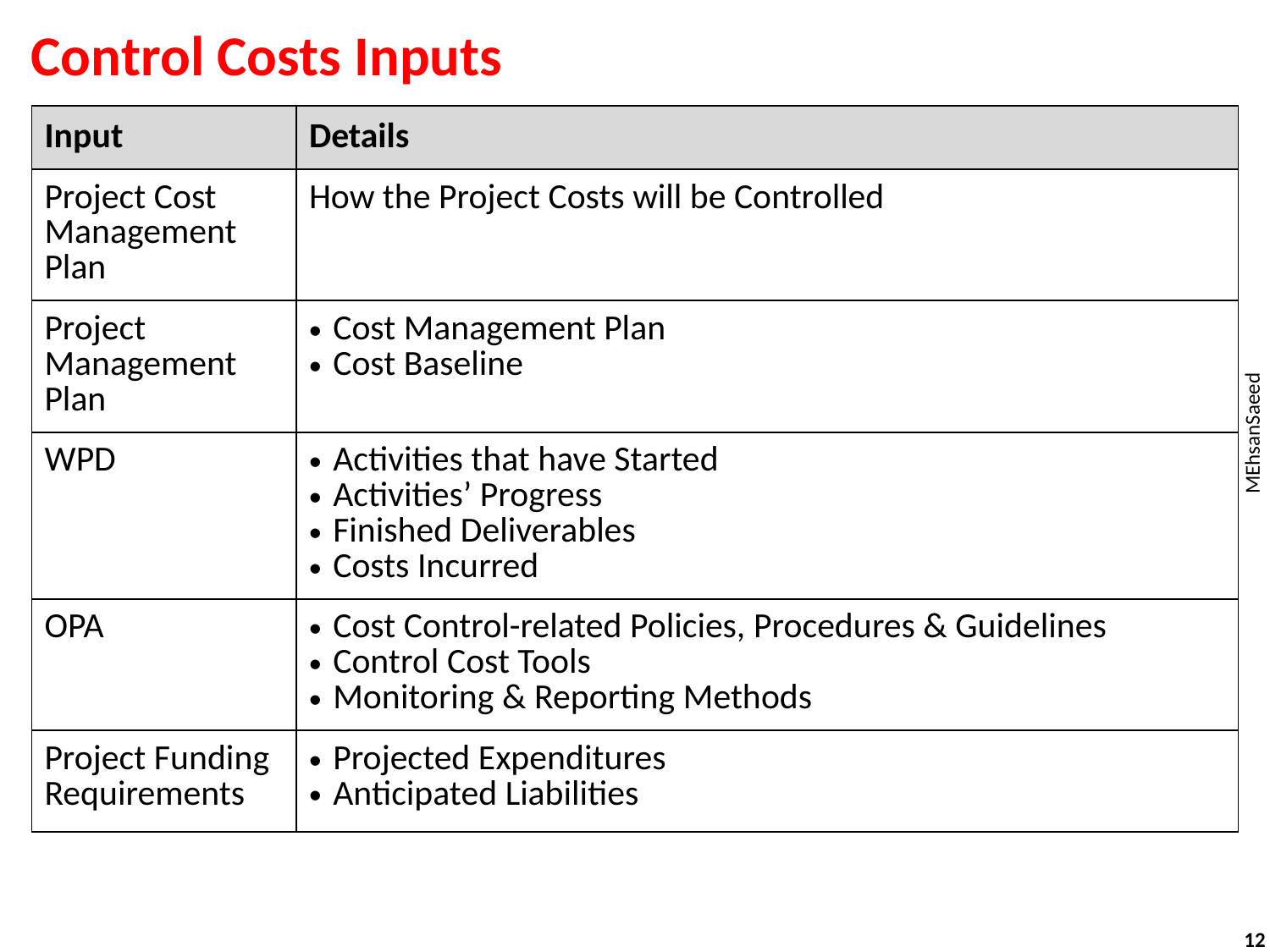

# Control Costs Inputs
| Input | Details |
| --- | --- |
| Project Cost Management Plan | How the Project Costs will be Controlled |
| Project Management Plan | Cost Management Plan Cost Baseline |
| WPD | Activities that have Started Activities’ Progress Finished Deliverables Costs Incurred |
| OPA | Cost Control-related Policies, Procedures & Guidelines Control Cost Tools Monitoring & Reporting Methods |
| Project Funding Requirements | Projected Expenditures Anticipated Liabilities |
MEhsanSaeed
12